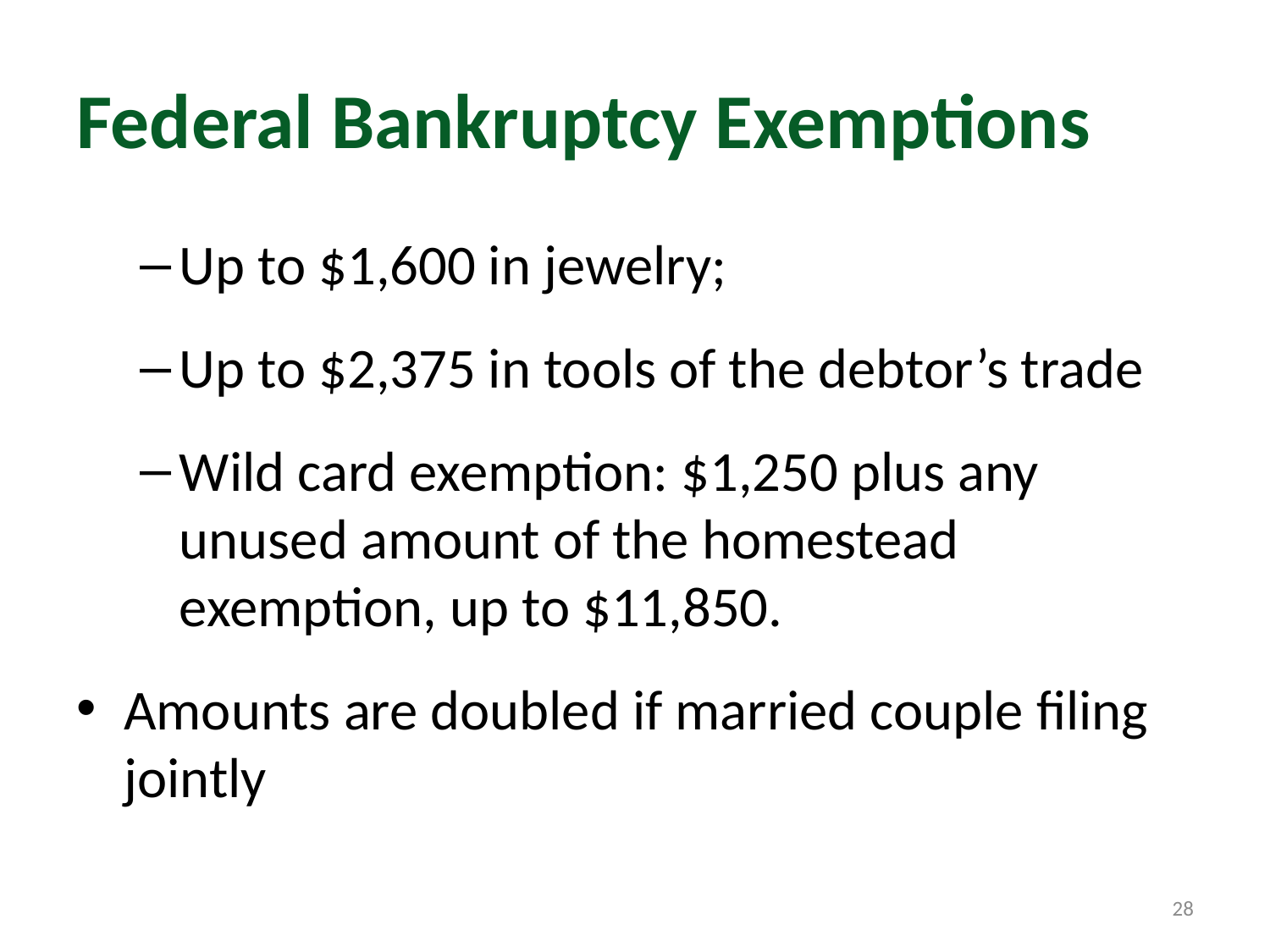

# Federal Bankruptcy Exemptions
Up to $1,600 in jewelry;
Up to $2,375 in tools of the debtor’s trade
Wild card exemption: $1,250 plus any unused amount of the homestead exemption, up to $11,850.
Amounts are doubled if married couple filing jointly

28